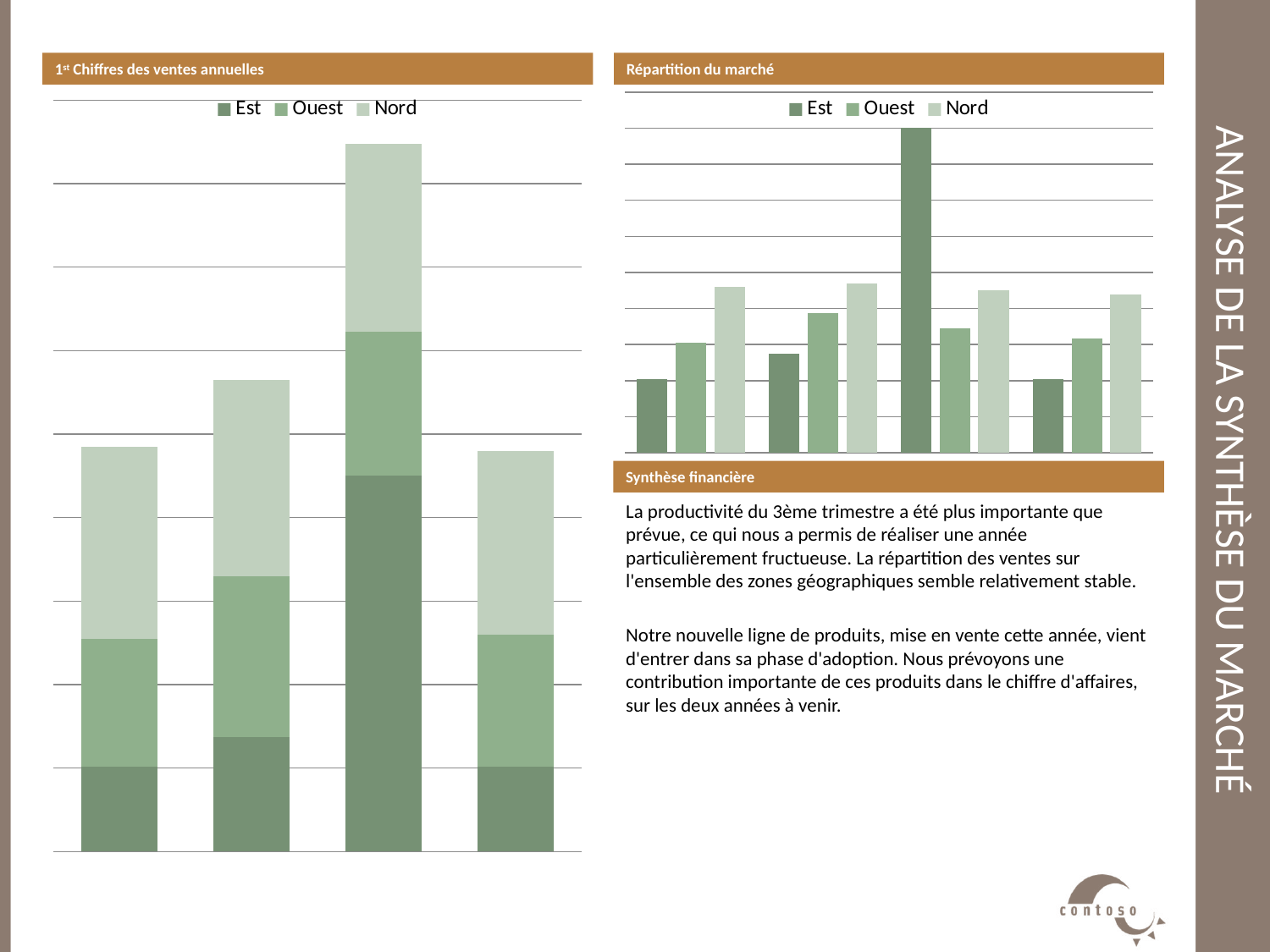

1st Chiffres des ventes annuelles
Répartition du marché
# Analyse de la synthèse du marché

### Chart

| Category | Est | Ouest | Nord |
|---|---|---|---|
| 1er trim. | 20.4 | 30.6 | 45.9 |
| 2e trim. | 27.4 | 38.6 | 46.9 |
| 3e trim. | 90.0 | 34.6 | 45.0 |
| 4e trim. | 20.4 | 31.6 | 43.9 |

### Chart

| Category | Est | Ouest | Nord |
|---|---|---|---|
| 1er trim. | 20.4 | 30.6 | 45.9 |
| 2e trim. | 27.4 | 38.6 | 46.9 |
| 3e trim. | 90.0 | 34.6 | 45.0 |
| 4e trim. | 20.4 | 31.6 | 43.9 |
Synthèse financière
La productivité du 3ème trimestre a été plus importante que prévue, ce qui nous a permis de réaliser une année particulièrement fructueuse. La répartition des ventes sur l'ensemble des zones géographiques semble relativement stable.

Notre nouvelle ligne de produits, mise en vente cette année, vient d'entrer dans sa phase d'adoption. Nous prévoyons une contribution importante de ces produits dans le chiffre d'affaires, sur les deux années à venir.